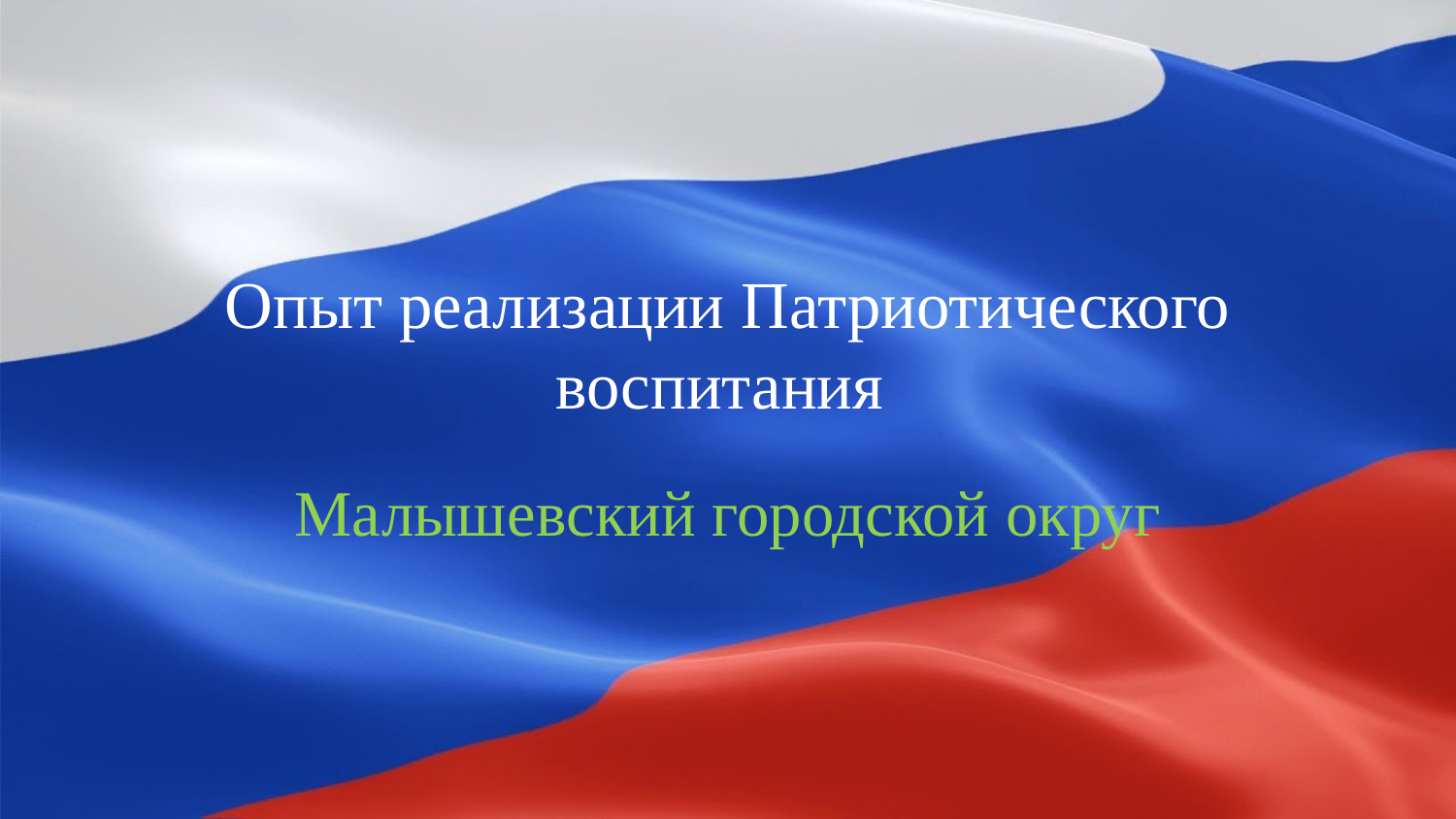

# Опыт реализации Патриотического воспитания
Малышевский городской округ